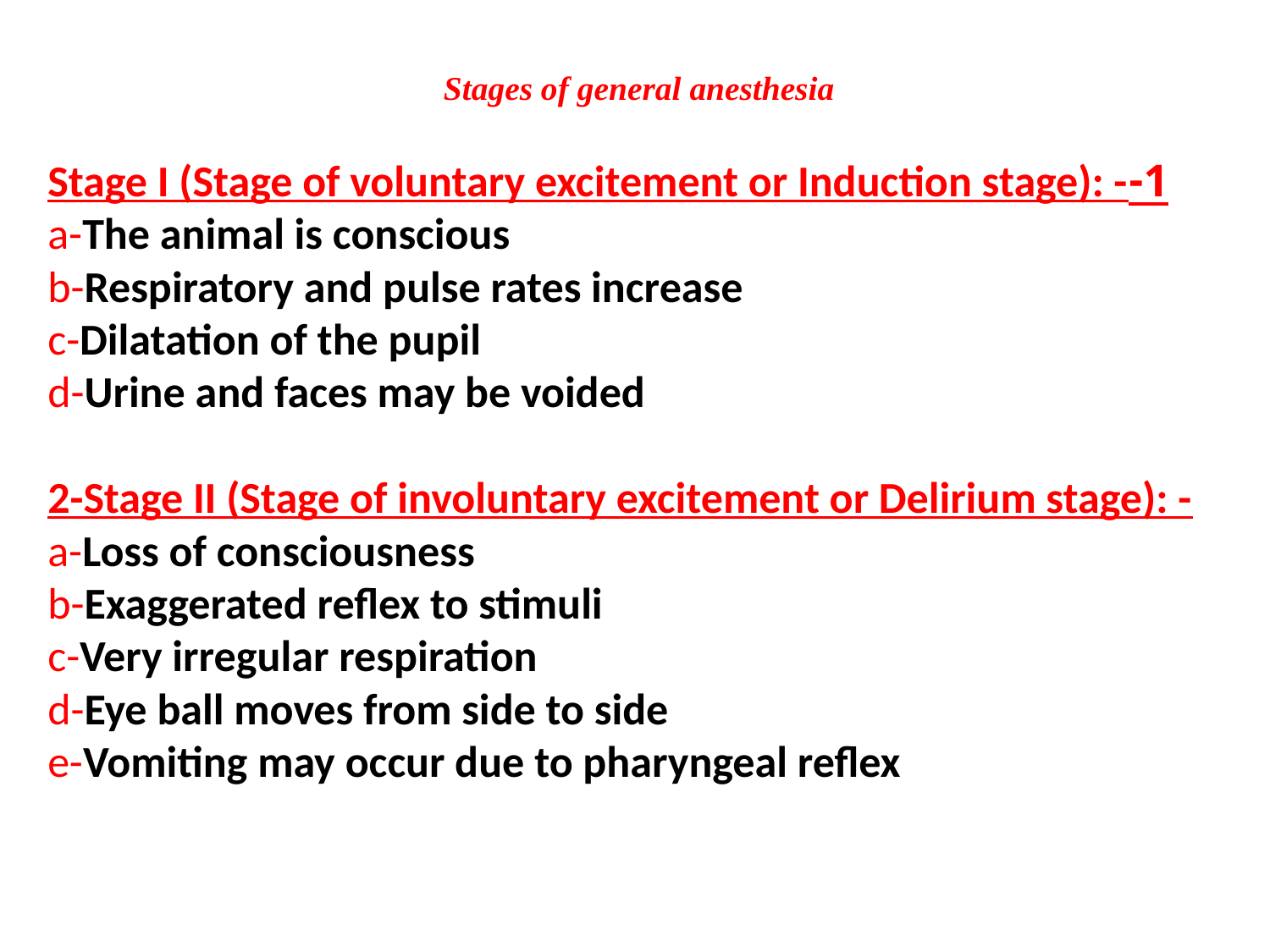

# Stages of general anesthesia
1-Stage I (Stage of voluntary excitement or Induction stage): -
a-The animal is conscious
b-Respiratory and pulse rates increase
c-Dilatation of the pupil
d-Urine and faces may be voided
2-Stage II (Stage of involuntary excitement or Delirium stage): -
a-Loss of consciousness
b-Exaggerated reflex to stimuli
c-Very irregular respiration
d-Eye ball moves from side to side
e-Vomiting may occur due to pharyngeal reflex